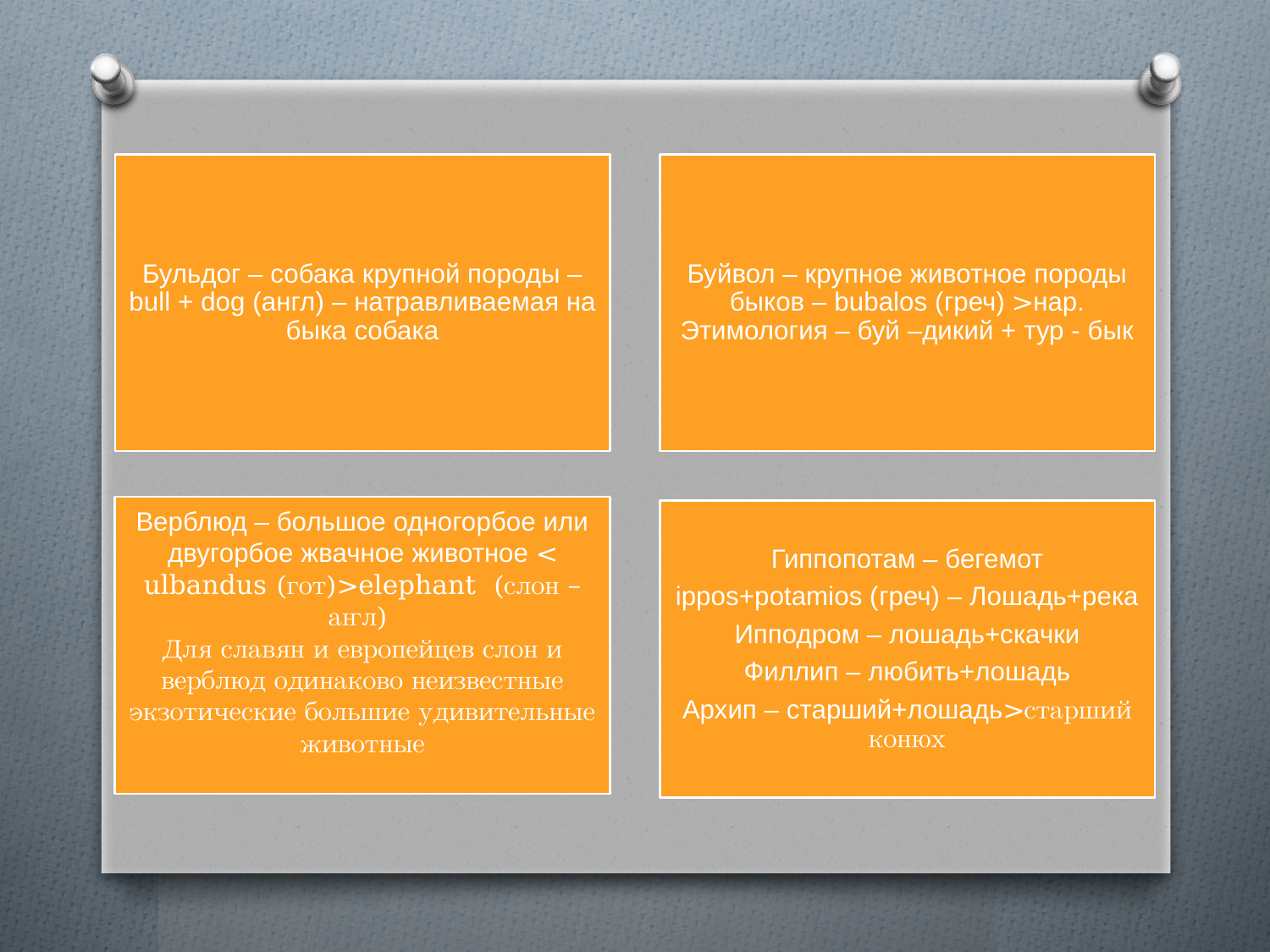

Бульдог – собака крупной породы – bull + dog (англ) – натравливаемая на быка собака
Буйвол – крупное животное породы быков – bubalos (греч) >нар. Этимология – буй –дикий + тур - бык
Верблюд – большое одногорбое или двугорбое жвачное животное < ulbandus (гот)>elephant  (слон – англ)
Для славян и европейцев слон и верблюд одинаково неизвестные экзотические большие удивительные животные

Гиппопотам – бегемот
ippos+potamios (греч) – Лошадь+река
Ипподром – лошадь+скачки
Филлип – любить+лошадь
Архип – старший+лошадь>старший конюх